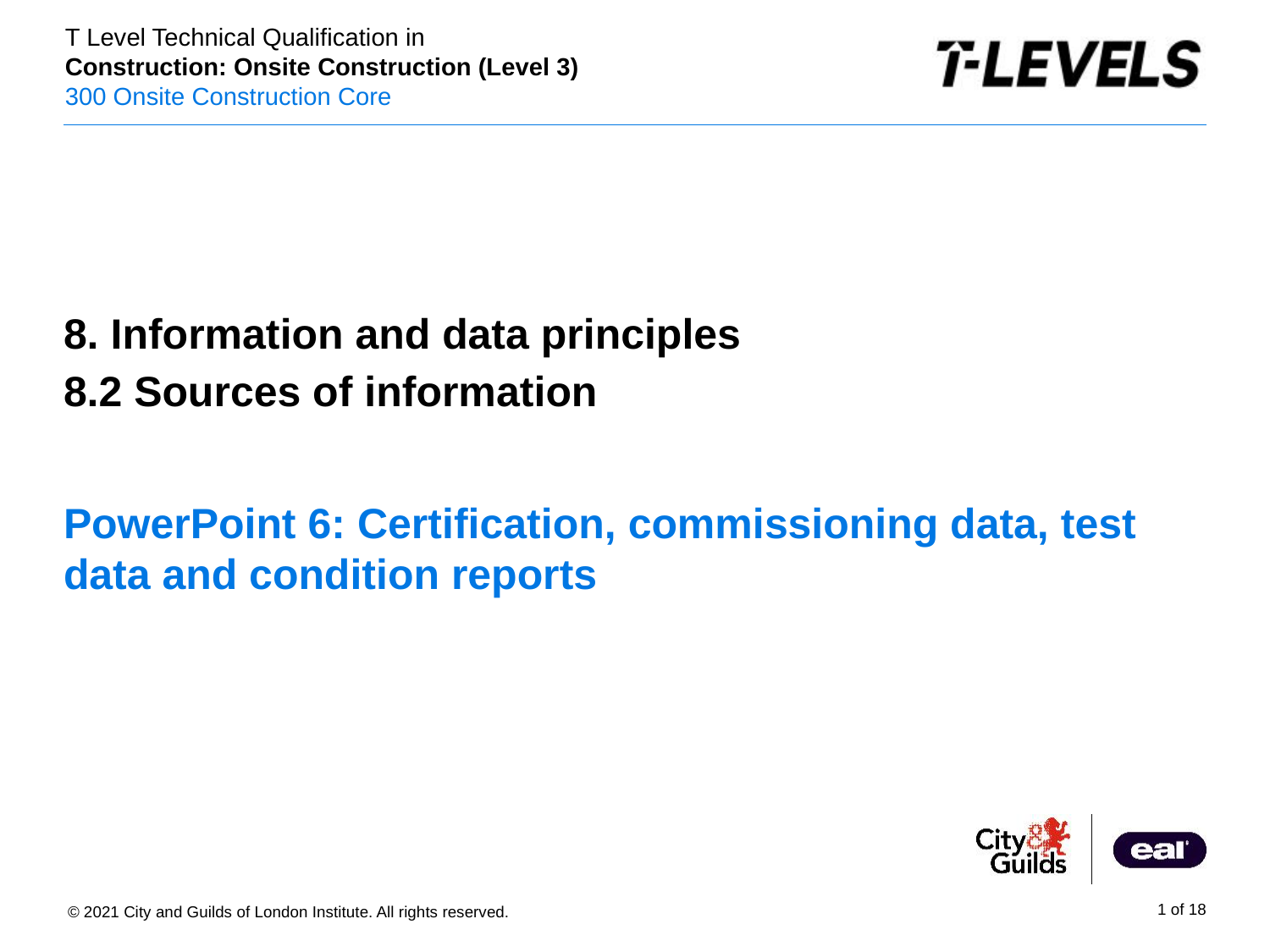

8. Information and data principles
8.2 Sources of information
# PowerPoint 6: Certification, commissioning data, test data and condition reports